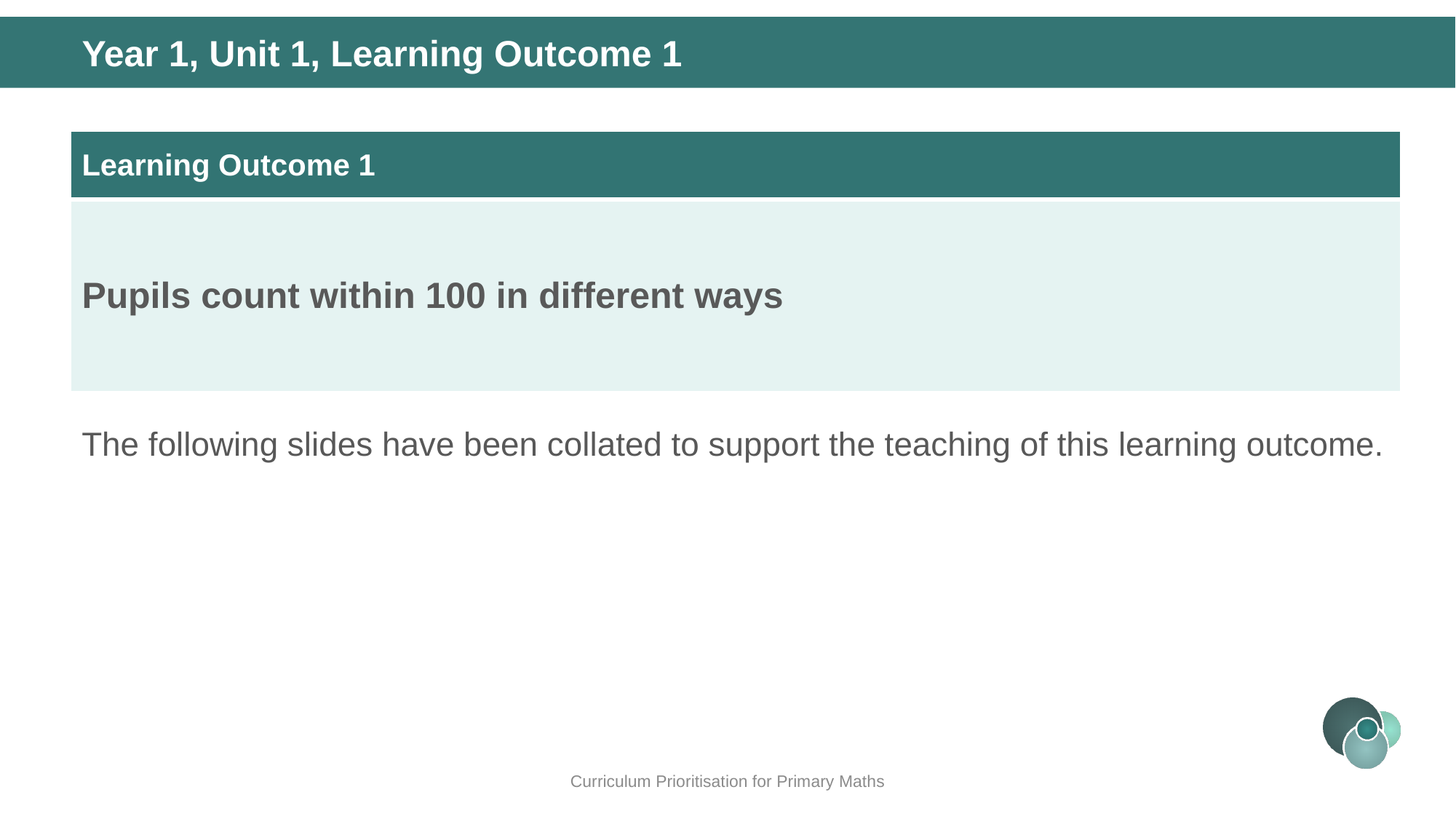

Year 1, Unit 1, Learning Outcome 1
| Learning Outcome 1 |
| --- |
| Pupils count within 100 in different ways |
The following slides have been collated to support the teaching of this learning outcome.
Curriculum Prioritisation for Primary Maths